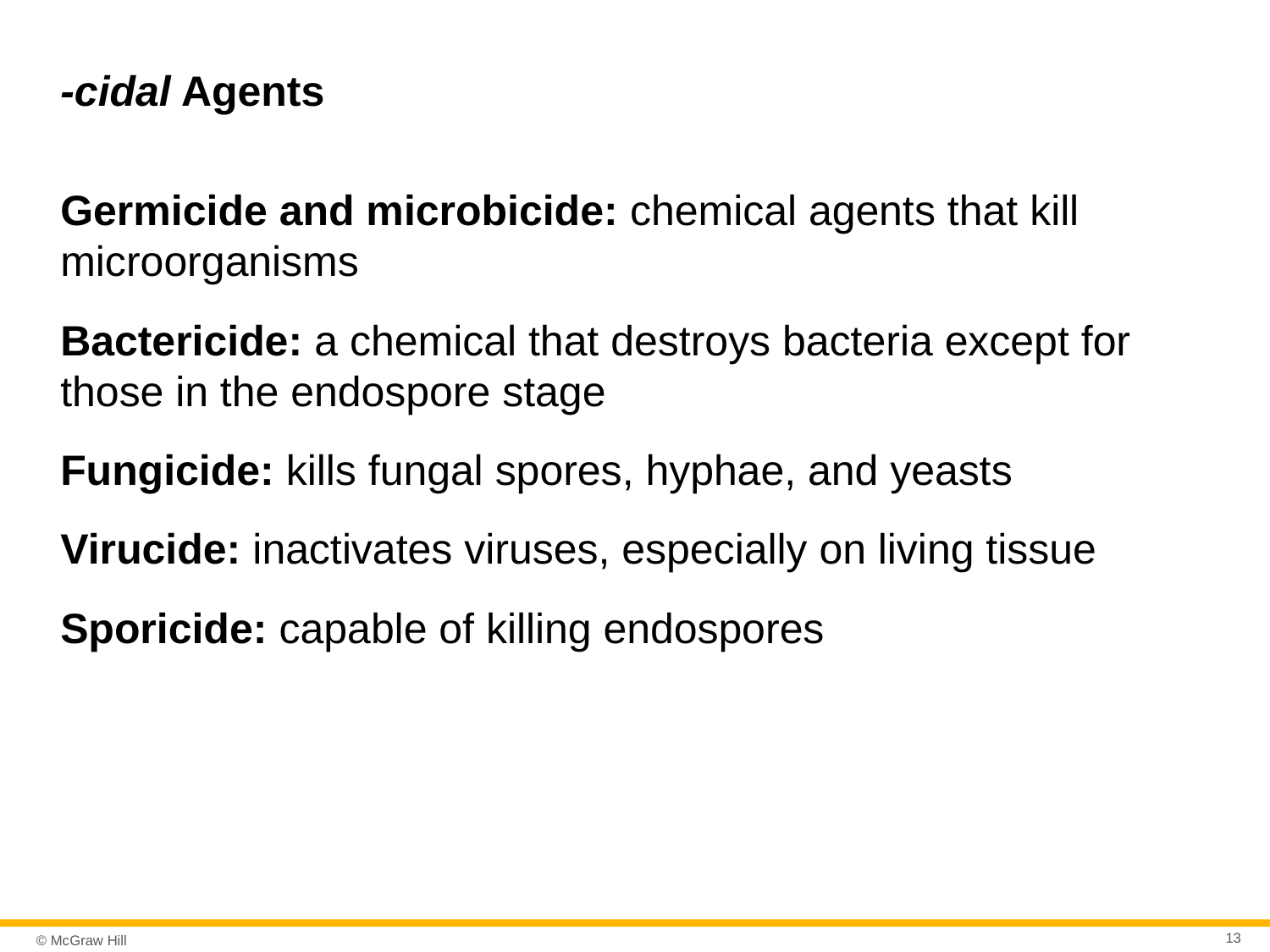

# -cidal Agents
Germicide and microbicide: chemical agents that kill microorganisms
Bactericide: a chemical that destroys bacteria except for those in the endospore stage
Fungicide: kills fungal spores, hyphae, and yeasts
Virucide: inactivates viruses, especially on living tissue
Sporicide: capable of killing endospores